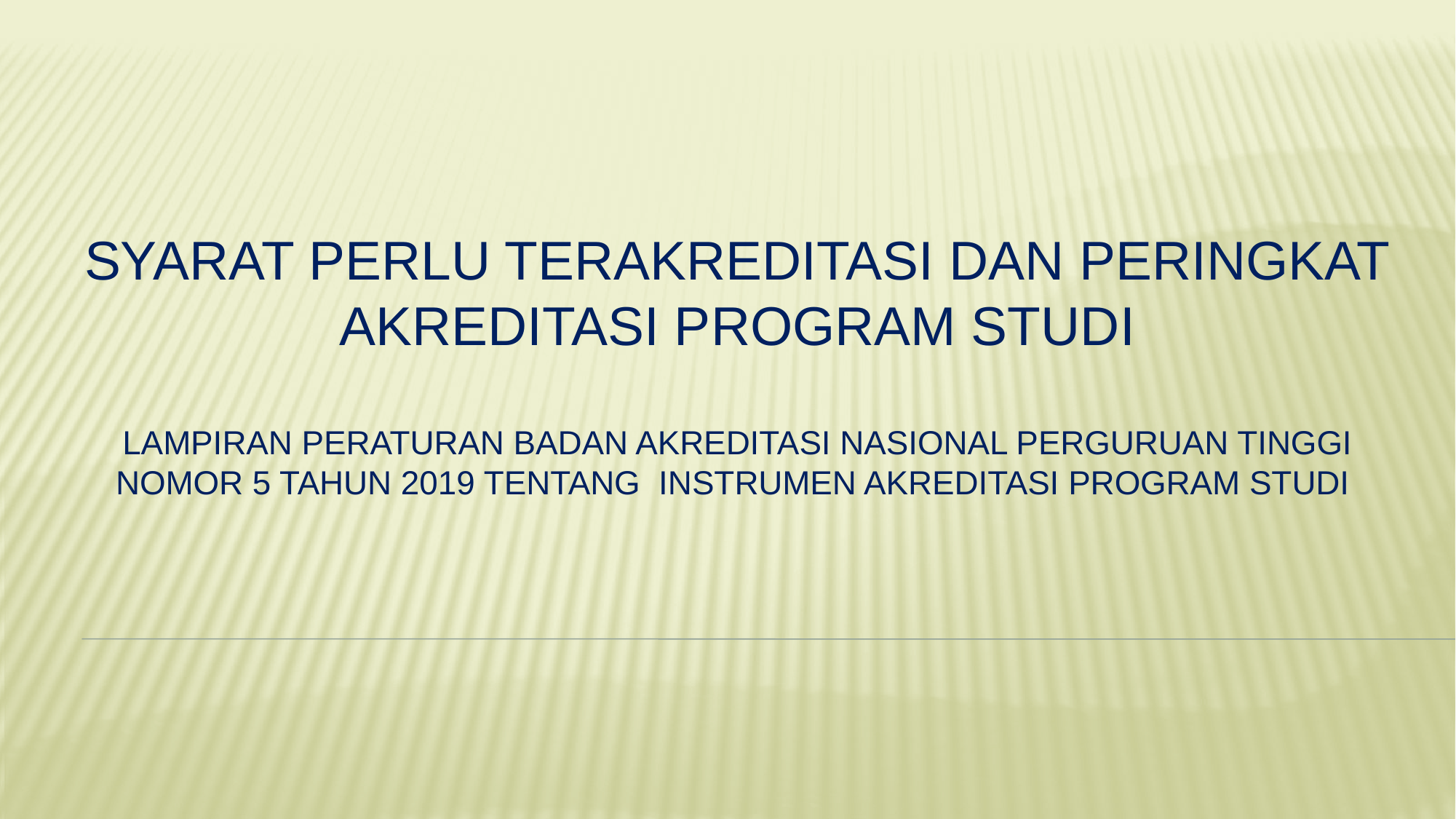

# SYARAT PERLU TERAKREDITASI DAN PERINGKAT AKREDITASI PROGRAM STUDI Lampiran Peraturan Badan Akreditasi Nasional Perguruan Tinggi Nomor 5 tahun 2019 tentang  Instrumen Akreditasi Program Studi